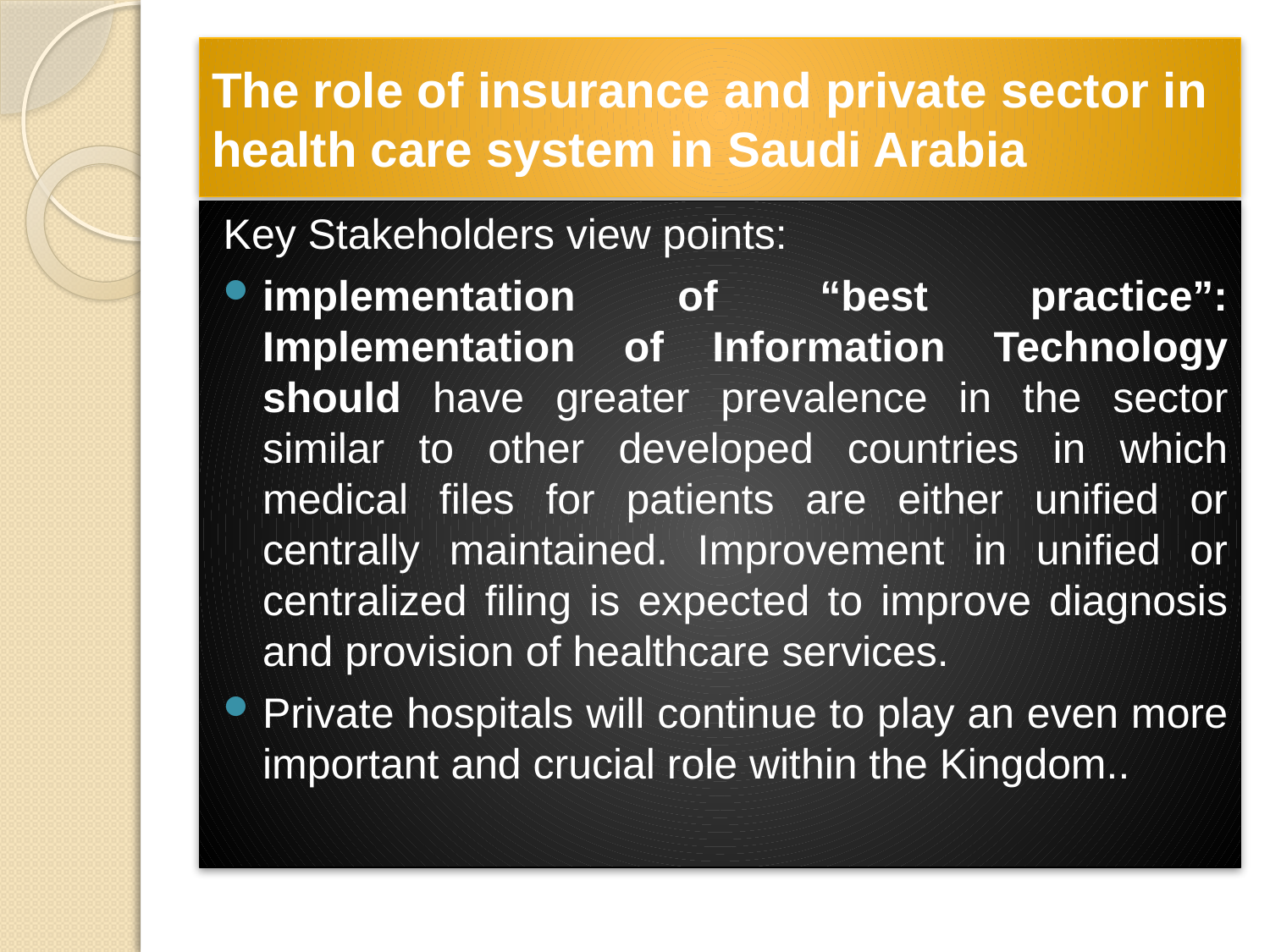

# The role of insurance and private sector in health care system in Saudi Arabia
Key Stakeholders view points:
implementation of “best practice”: Implementation of Information Technology should have greater prevalence in the sector similar to other developed countries in which medical files for patients are either unified or centrally maintained. Improvement in unified or centralized filing is expected to improve diagnosis and provision of healthcare services.
Private hospitals will continue to play an even more important and crucial role within the Kingdom..